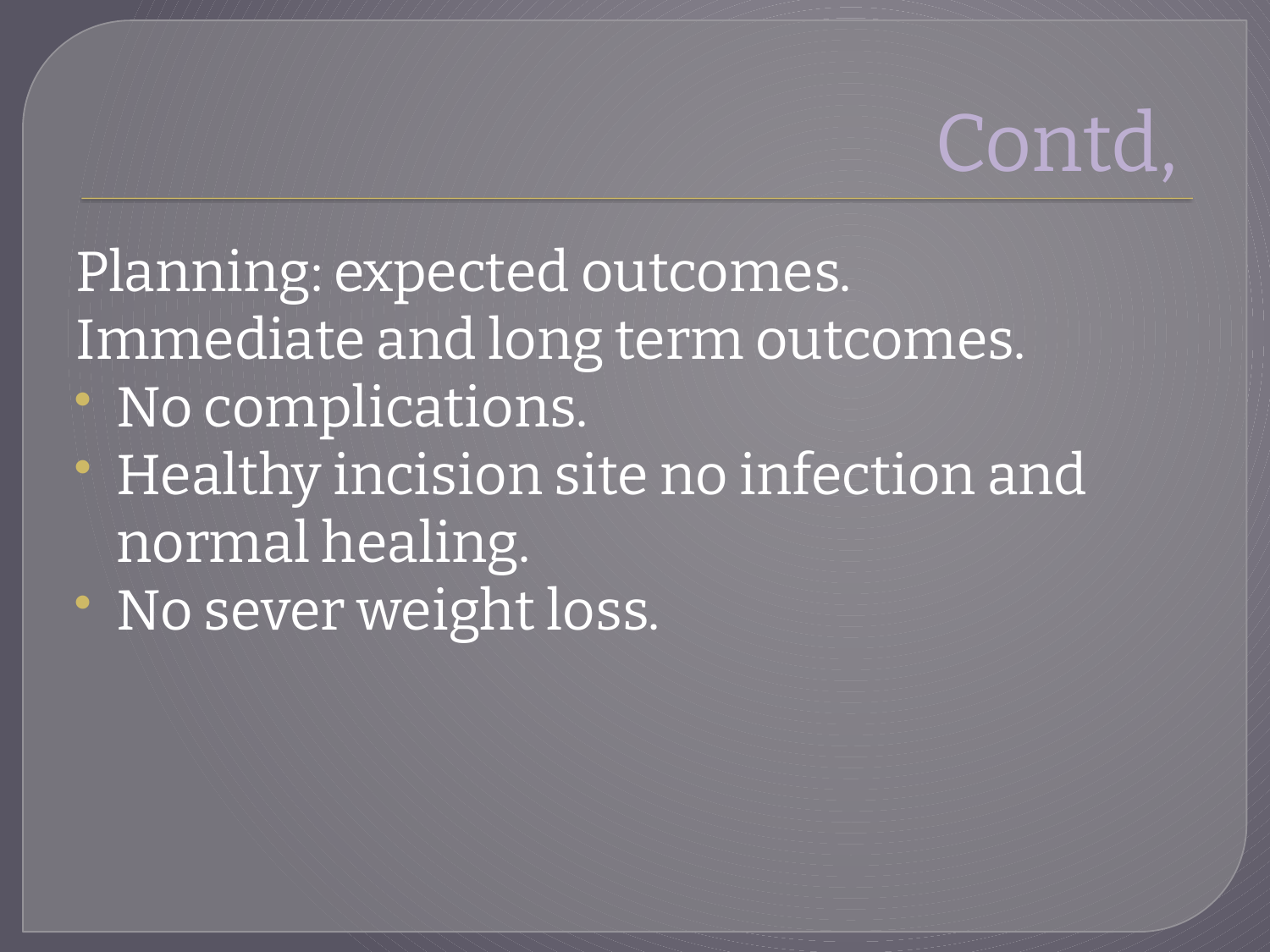

# Contd,
Planning: expected outcomes.
Immediate and long term outcomes.
No complications.
Healthy incision site no infection and normal healing.
No sever weight loss.